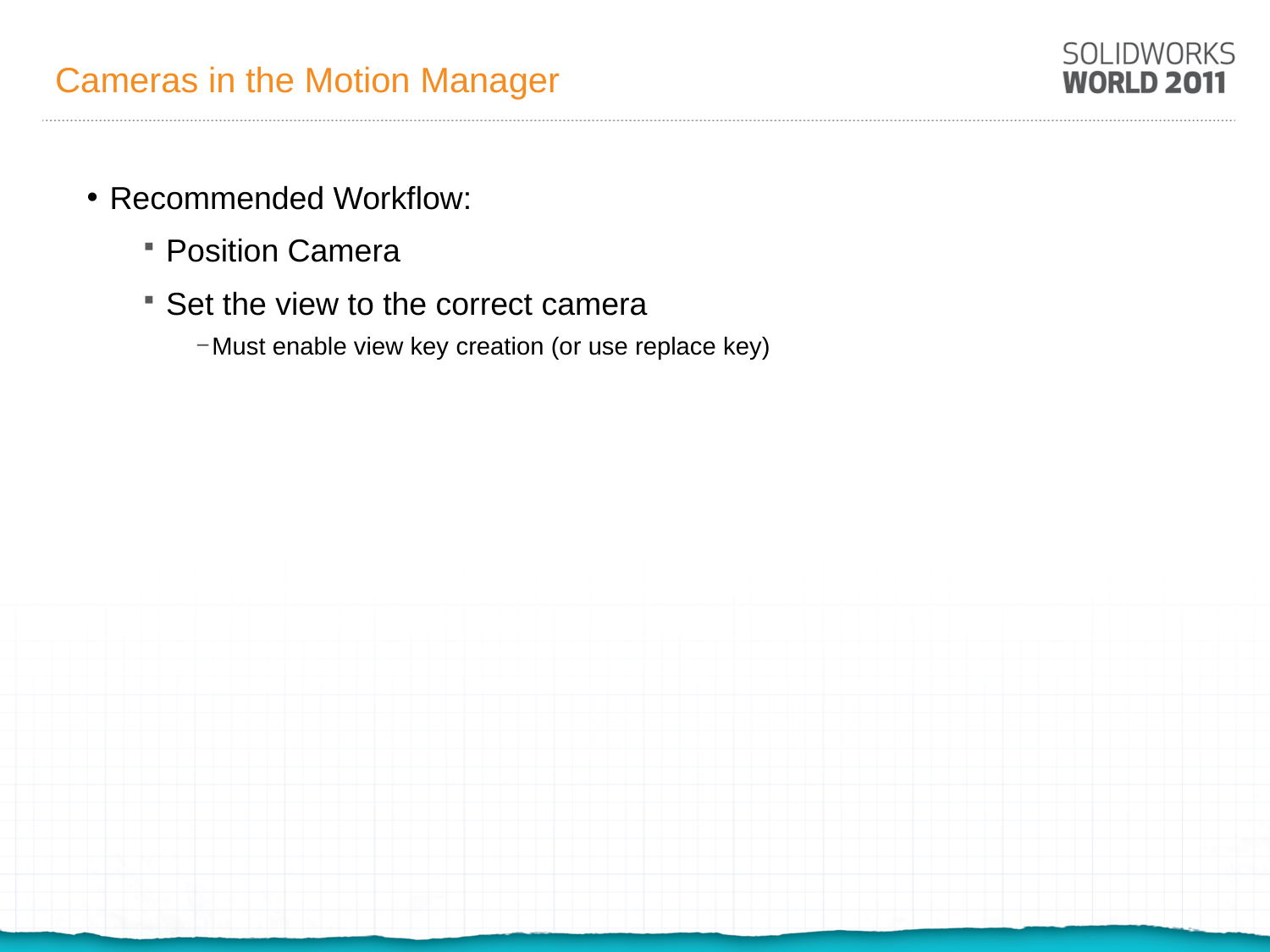

# Cameras in the Motion Manager
Recommended Workflow:
Position Camera
Set the view to the correct camera
Must enable view key creation (or use replace key)